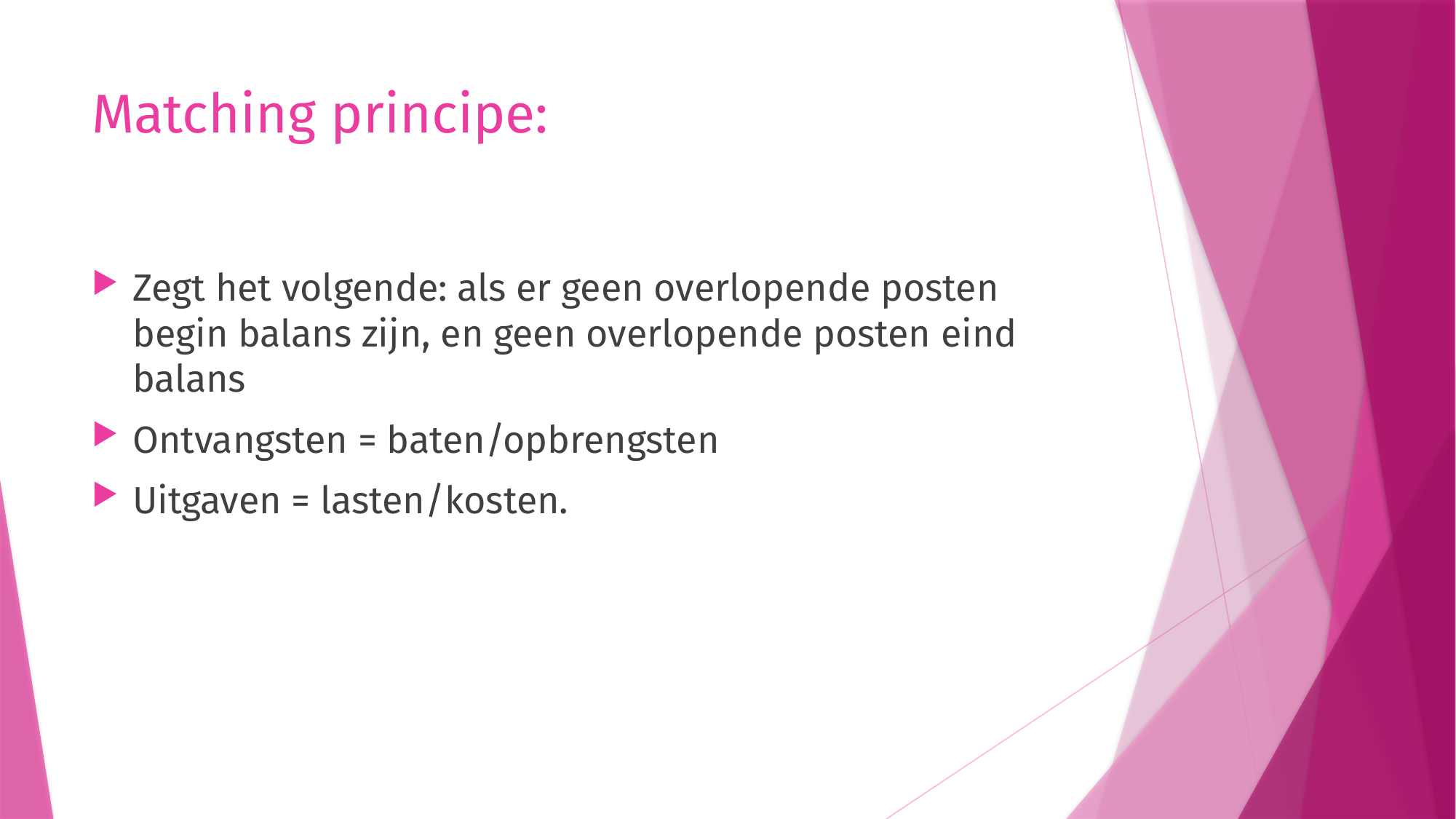

# Matching principe:
Zegt het volgende: als er geen overlopende posten begin balans zijn, en geen overlopende posten eind balans
Ontvangsten = baten/opbrengsten
Uitgaven = lasten/kosten.